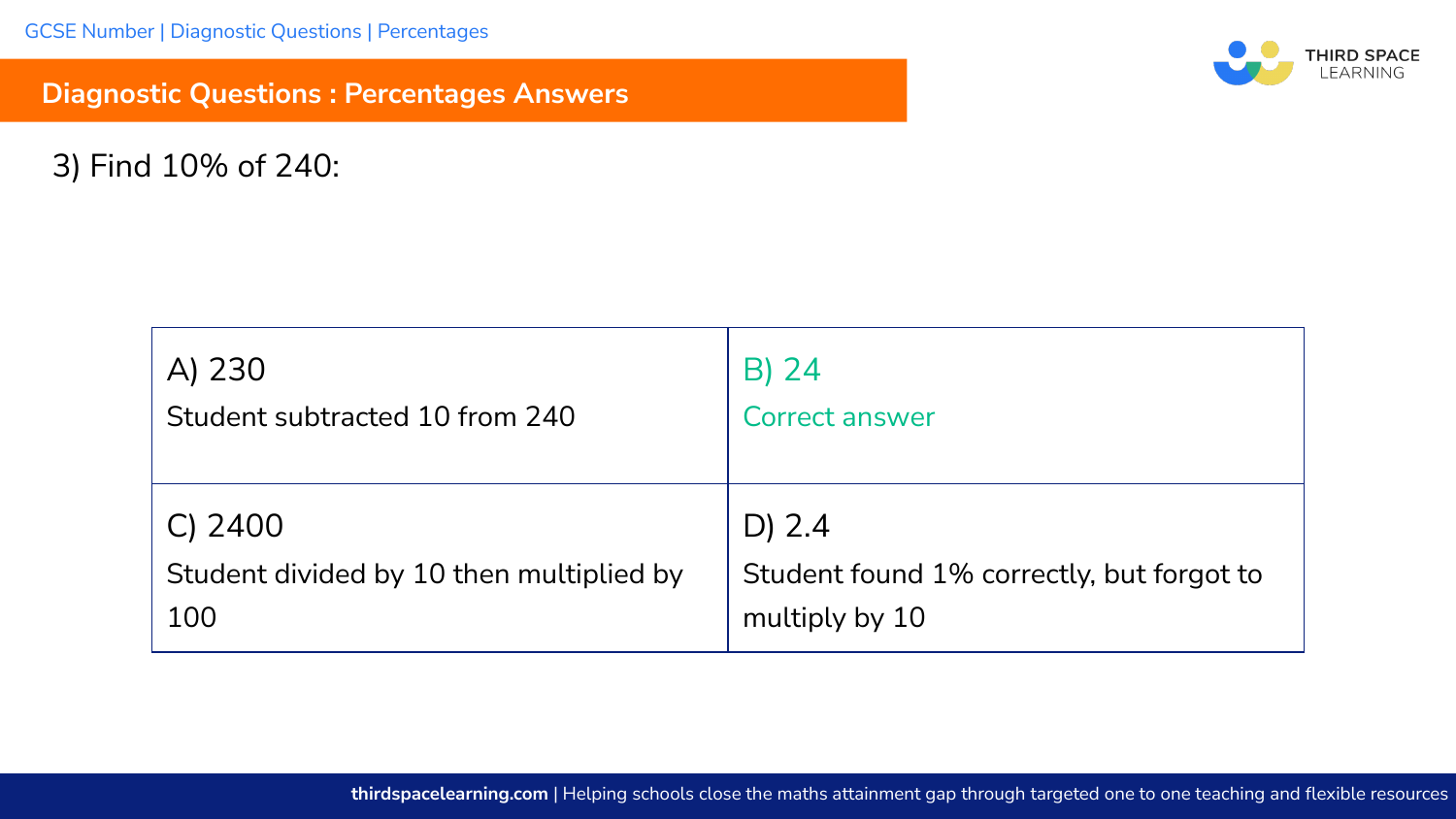

Diagnostic Questions : Percentages Answers
| 3) Find 10% of 240: |
| --- |
| A) 230 Student subtracted 10 from 240 | B) 24 Correct answer |
| --- | --- |
| C) 2400 Student divided by 10 then multiplied by 100 | D) 2.4 Student found 1% correctly, but forgot to multiply by 10 |